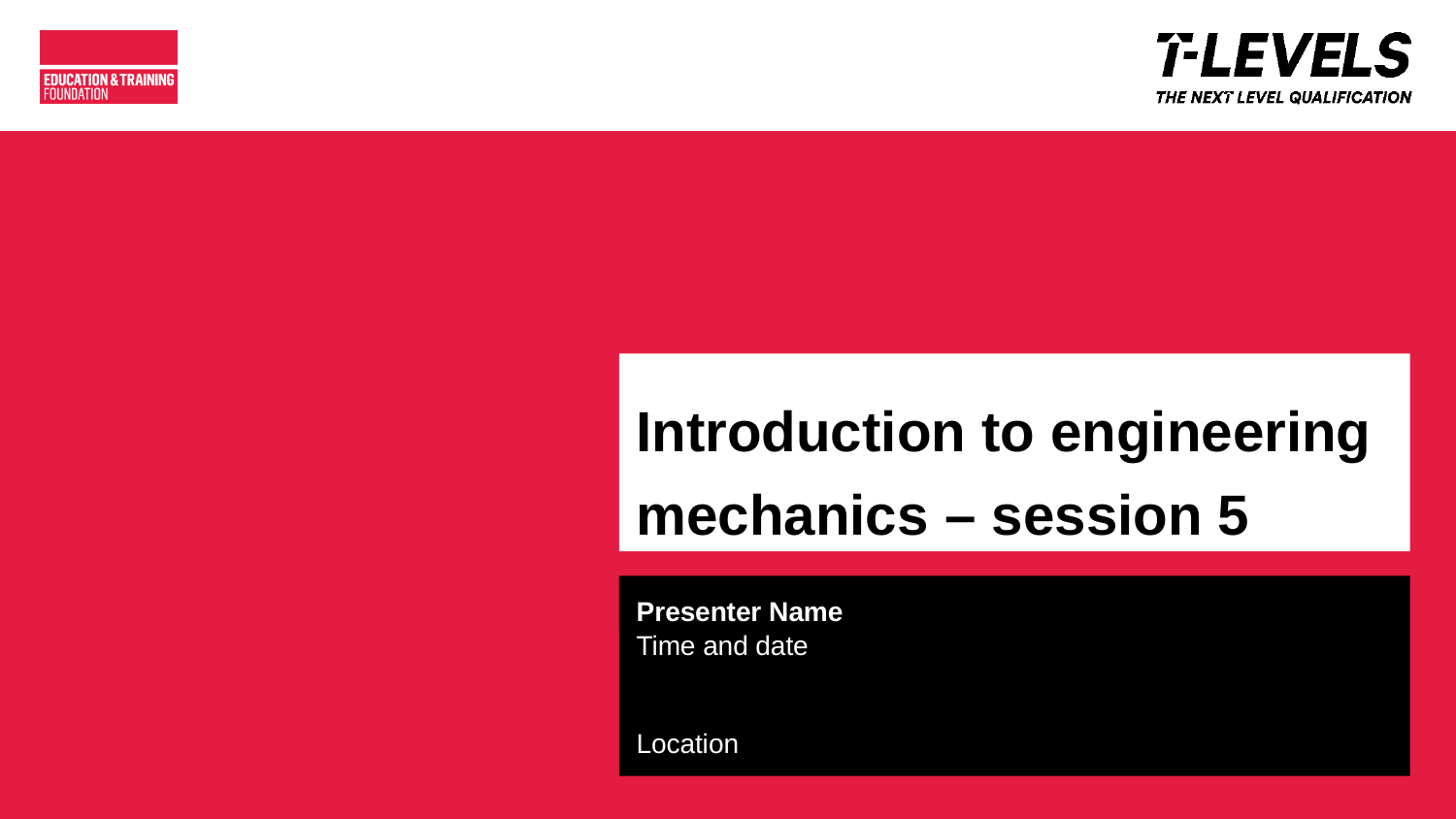

# Introduction to engineering mechanics – session 5
Presenter Name
Time and date
Location